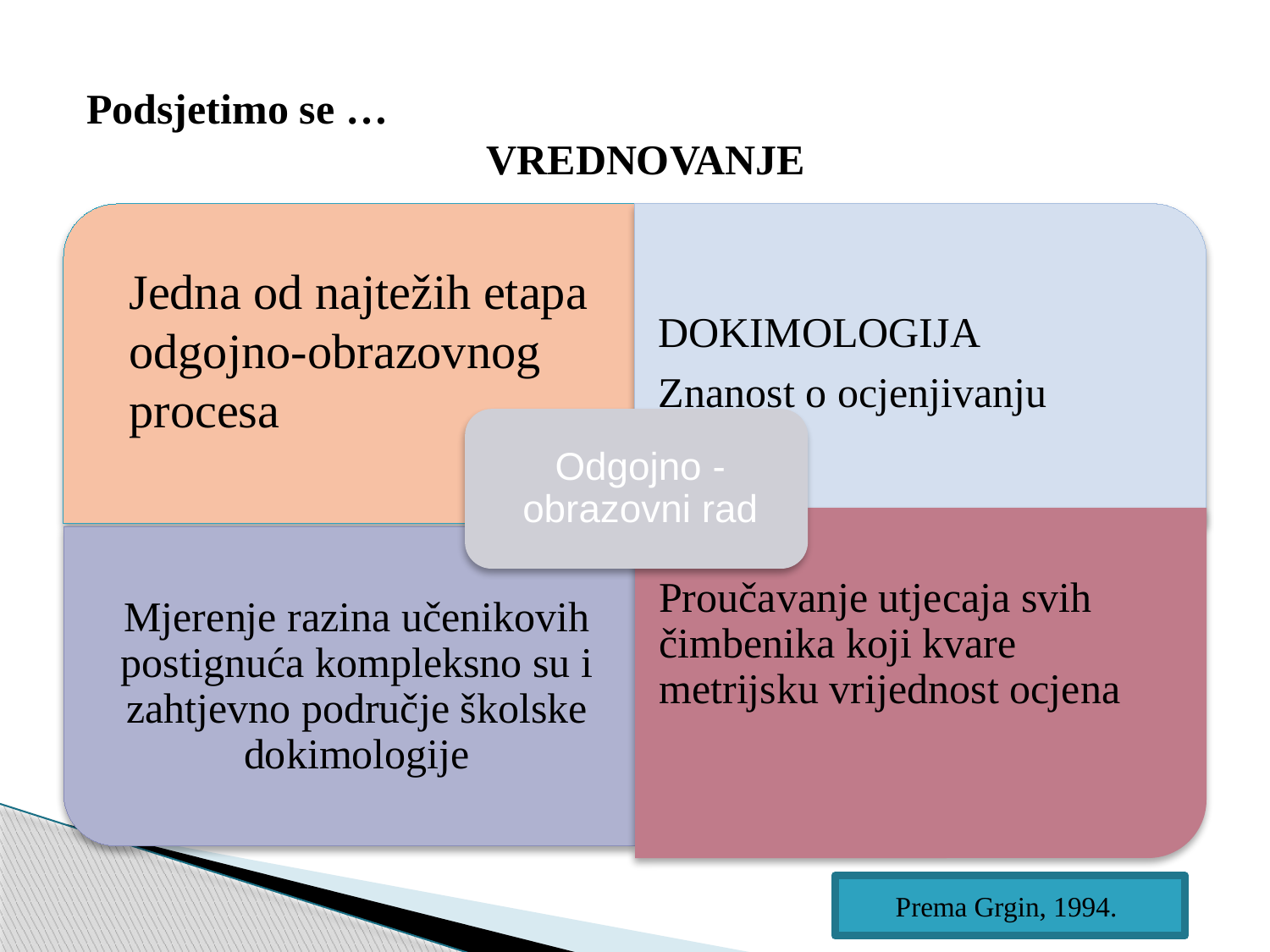

# Podsjetimo se … VREDNOVANJE

DOKIMOLOGIJA
Znanost o ocjenjivanju
Mjerenje razina učenikovih postignuća kompleksno su i zahtjevno područje školske dokimologije
Proučavanje utjecaja svih čimbenika koji kvare metrijsku vrijednost ocjena

Odgojno - obrazovni rad
Jedna od najtežih etapa odgojno-obrazovnog procesa

Prema Grgin, 1994.